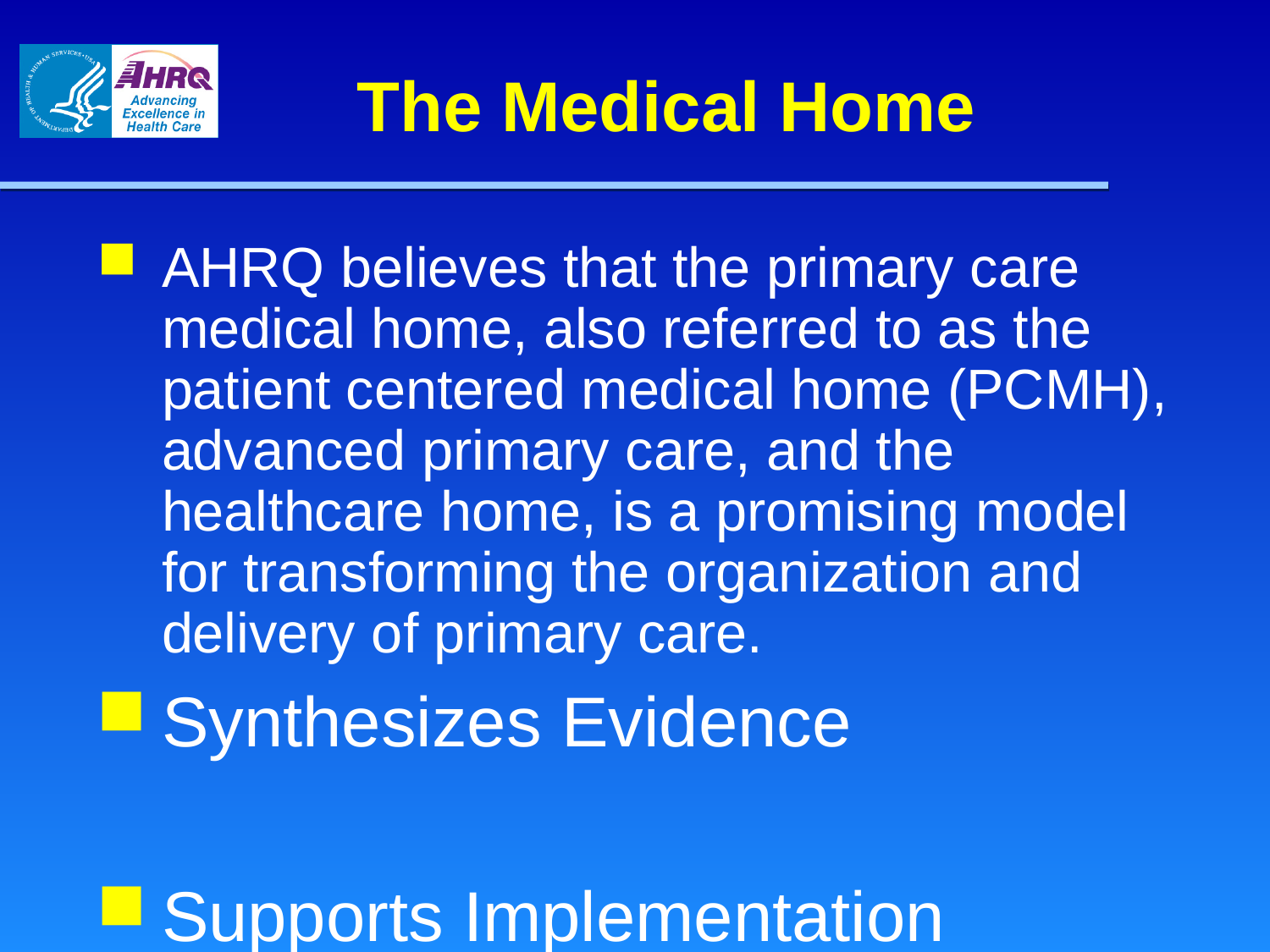

# The Medical Home
AHRQ believes that the primary care medical home, also referred to as the patient centered medical home (PCMH), advanced primary care, and the healthcare home, is a promising model for transforming the organization and delivery of primary care.
Synthesizes Evidence

Supports Implementation